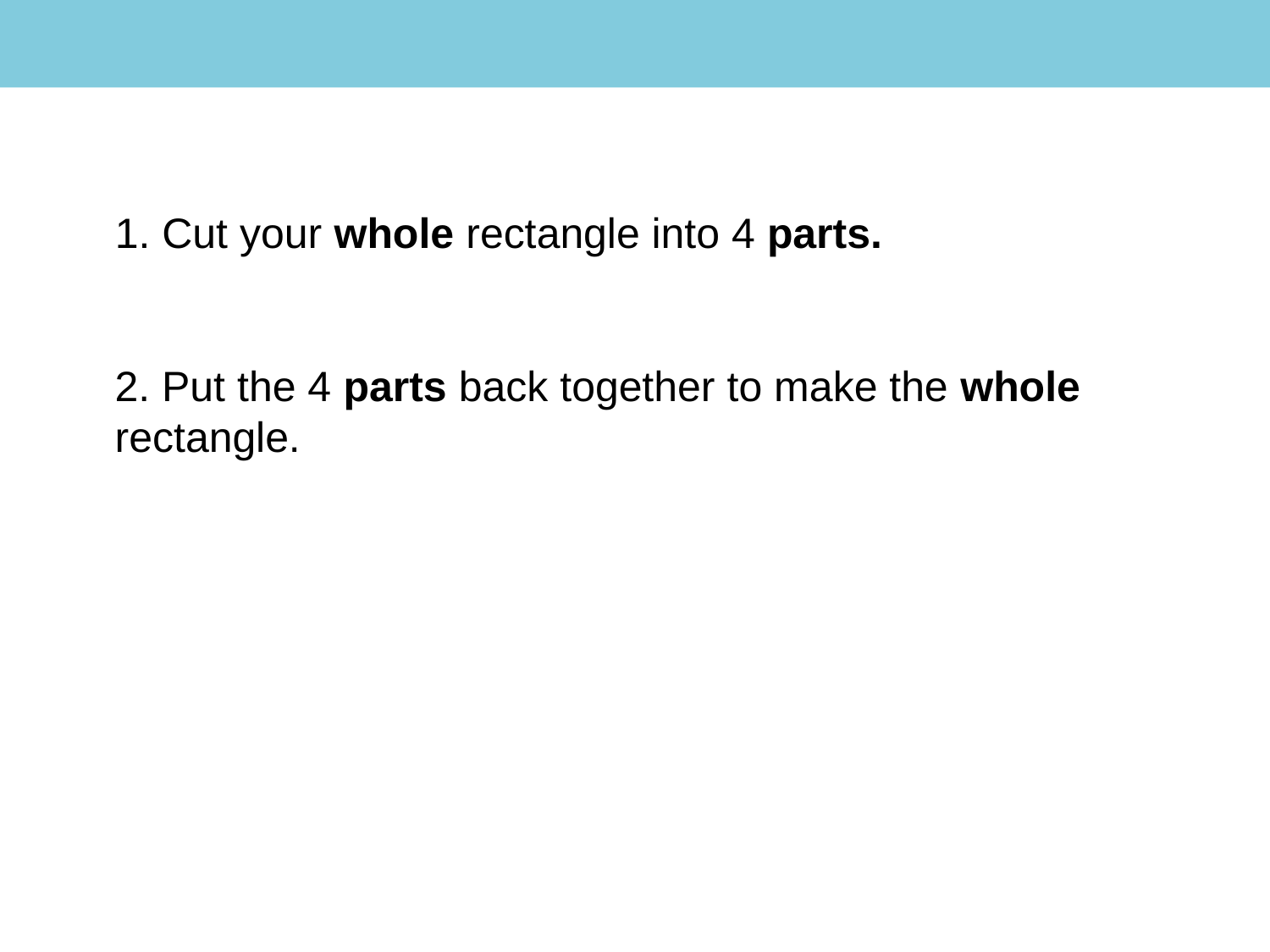

1. Cut your whole rectangle into 4 parts.
2. Put the 4 parts back together to make the whole rectangle.